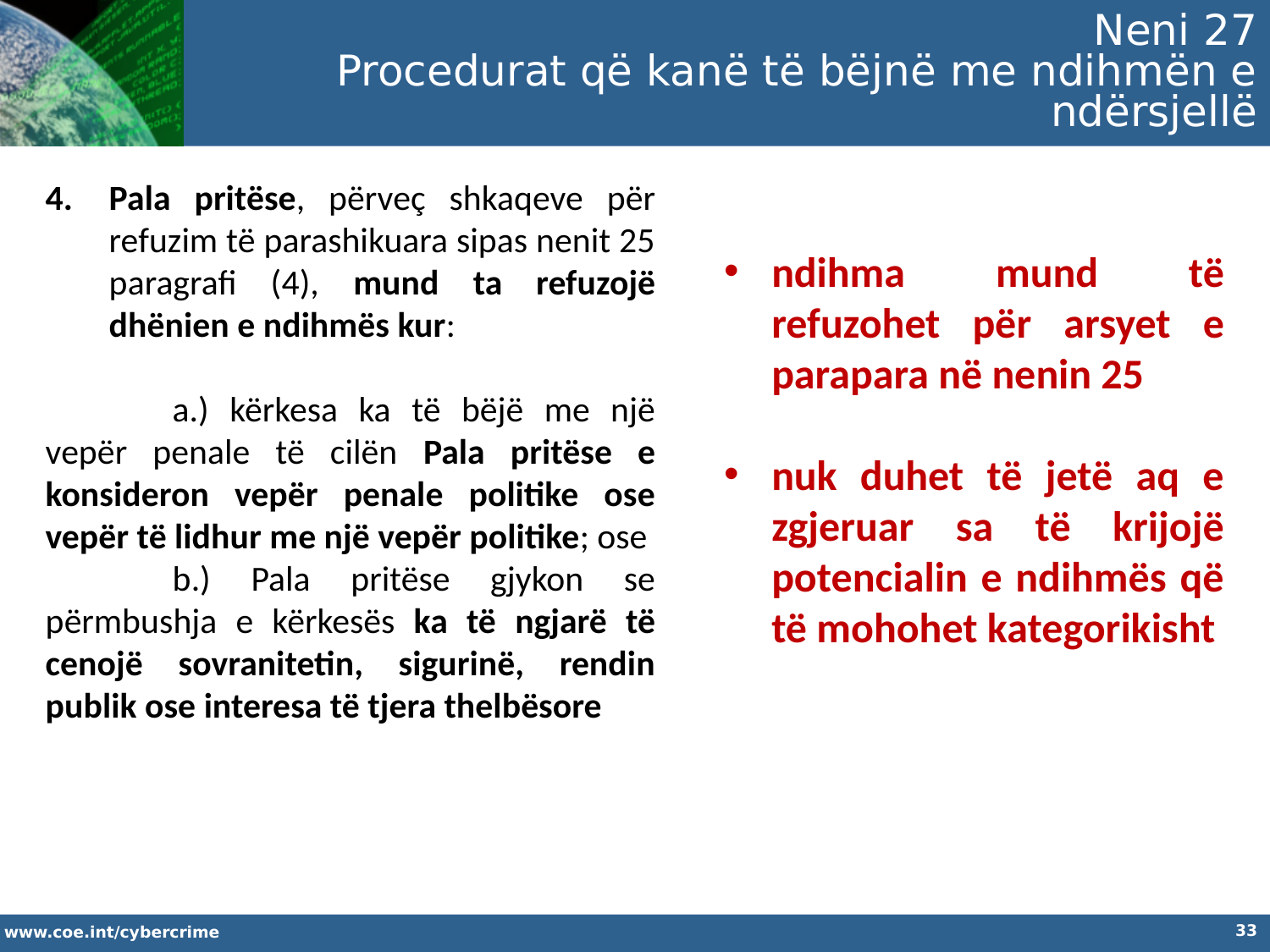

Neni 27
Procedurat që kanë të bëjnë me ndihmën e ndërsjellë
Pala pritëse, përveç shkaqeve për refuzim të parashikuara sipas nenit 25 paragrafi (4), mund ta refuzojë dhënien e ndihmës kur:

	a.) kërkesa ka të bëjë me një vepër penale të cilën Pala pritëse e konsideron vepër penale politike ose vepër të lidhur me një vepër politike; ose
	b.) Pala pritëse gjykon se përmbushja e kërkesës ka të ngjarë të cenojë sovranitetin, sigurinë, rendin publik ose interesa të tjera thelbësore
ndihma mund të refuzohet për arsyet e parapara në nenin 25

nuk duhet të jetë aq e zgjeruar sa të krijojë potencialin e ndihmës që të mohohet kategorikisht

33